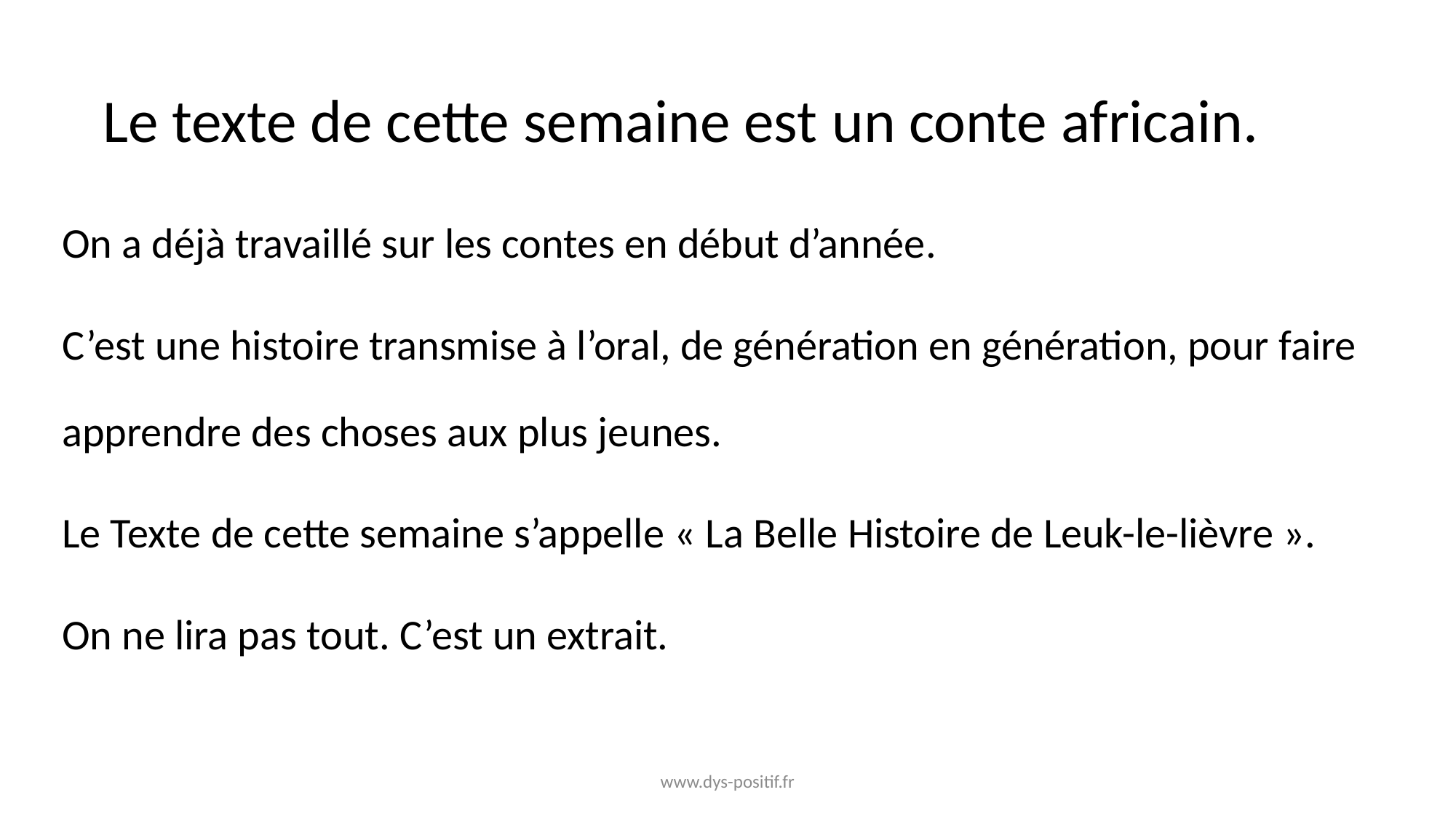

# Le texte de cette semaine est un conte africain.
On a déjà travaillé sur les contes en début d’année.
C’est une histoire transmise à l’oral, de génération en génération, pour faire apprendre des choses aux plus jeunes.
Le Texte de cette semaine s’appelle « La Belle Histoire de Leuk-le-lièvre ».
On ne lira pas tout. C’est un extrait.
www.dys-positif.fr